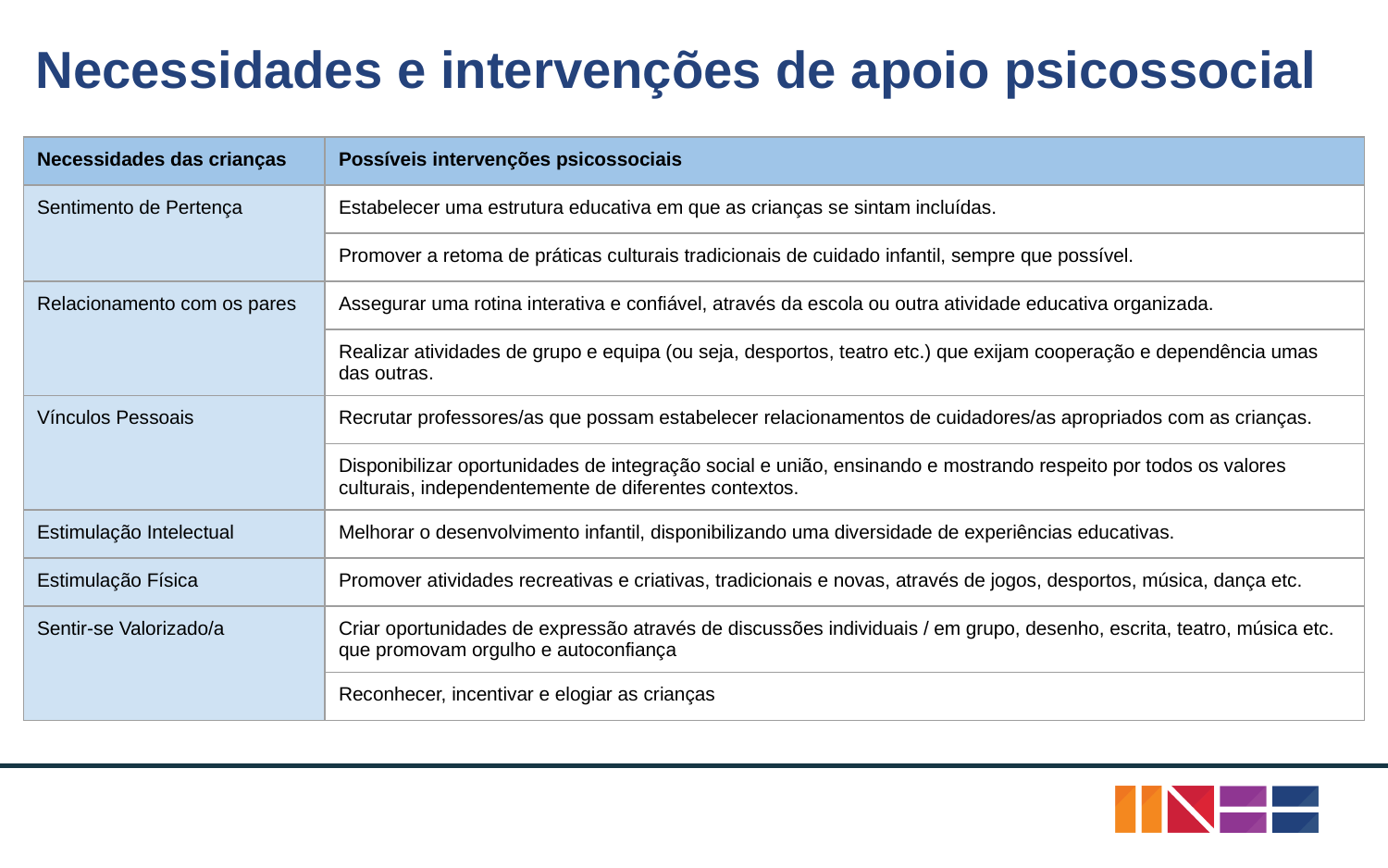

# Necessidades e intervenções de apoio psicossocial
| Necessidades das crianças | Possíveis intervenções psicossociais |
| --- | --- |
| Sentimento de Pertença | Estabelecer uma estrutura educativa em que as crianças se sintam incluídas. |
|  | Promover a retoma de práticas culturais tradicionais de cuidado infantil, sempre que possível. |
| Relacionamento com os pares | Assegurar uma rotina interativa e confiável, através da escola ou outra atividade educativa organizada. |
|  | Realizar atividades de grupo e equipa (ou seja, desportos, teatro etc.) que exijam cooperação e dependência umas das outras. |
| Vínculos Pessoais | Recrutar professores/as que possam estabelecer relacionamentos de cuidadores/as apropriados com as crianças. |
|  | Disponibilizar oportunidades de integração social e união, ensinando e mostrando respeito por todos os valores culturais, independentemente de diferentes contextos. |
| Estimulação Intelectual | Melhorar o desenvolvimento infantil, disponibilizando uma diversidade de experiências educativas. |
| Estimulação Física | Promover atividades recreativas e criativas, tradicionais e novas, através de jogos, desportos, música, dança etc. |
| Sentir-se Valorizado/a | Criar oportunidades de expressão através de discussões individuais / em grupo, desenho, escrita, teatro, música etc. que promovam orgulho e autoconfiança |
|  | Reconhecer, incentivar e elogiar as crianças |